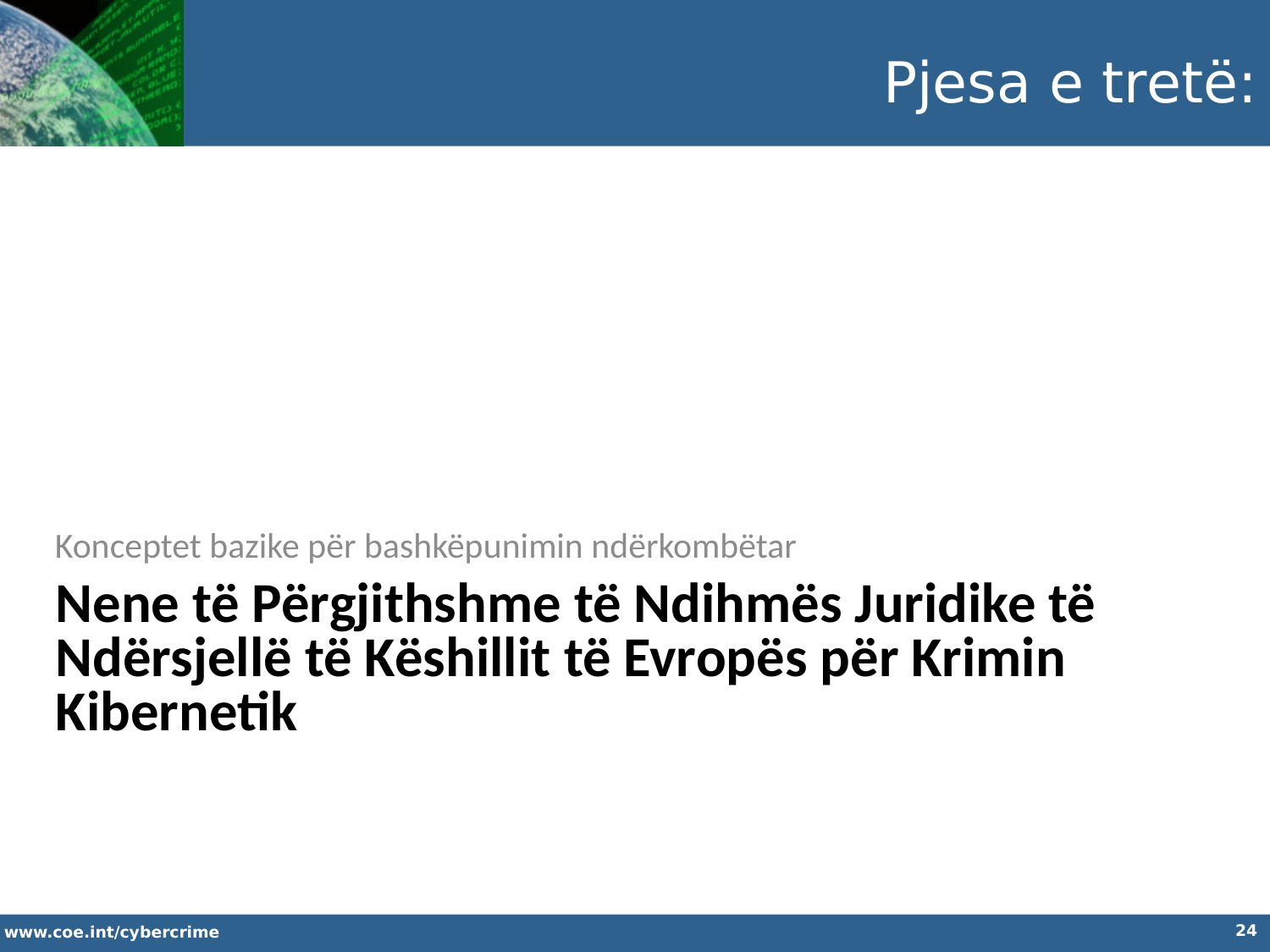

Pjesa e tretë:
Konceptet bazike për bashkëpunimin ndërkombëtar
Nene të Përgjithshme të Ndihmës Juridike të Ndërsjellë të Këshillit të Evropës për Krimin Kibernetik
24